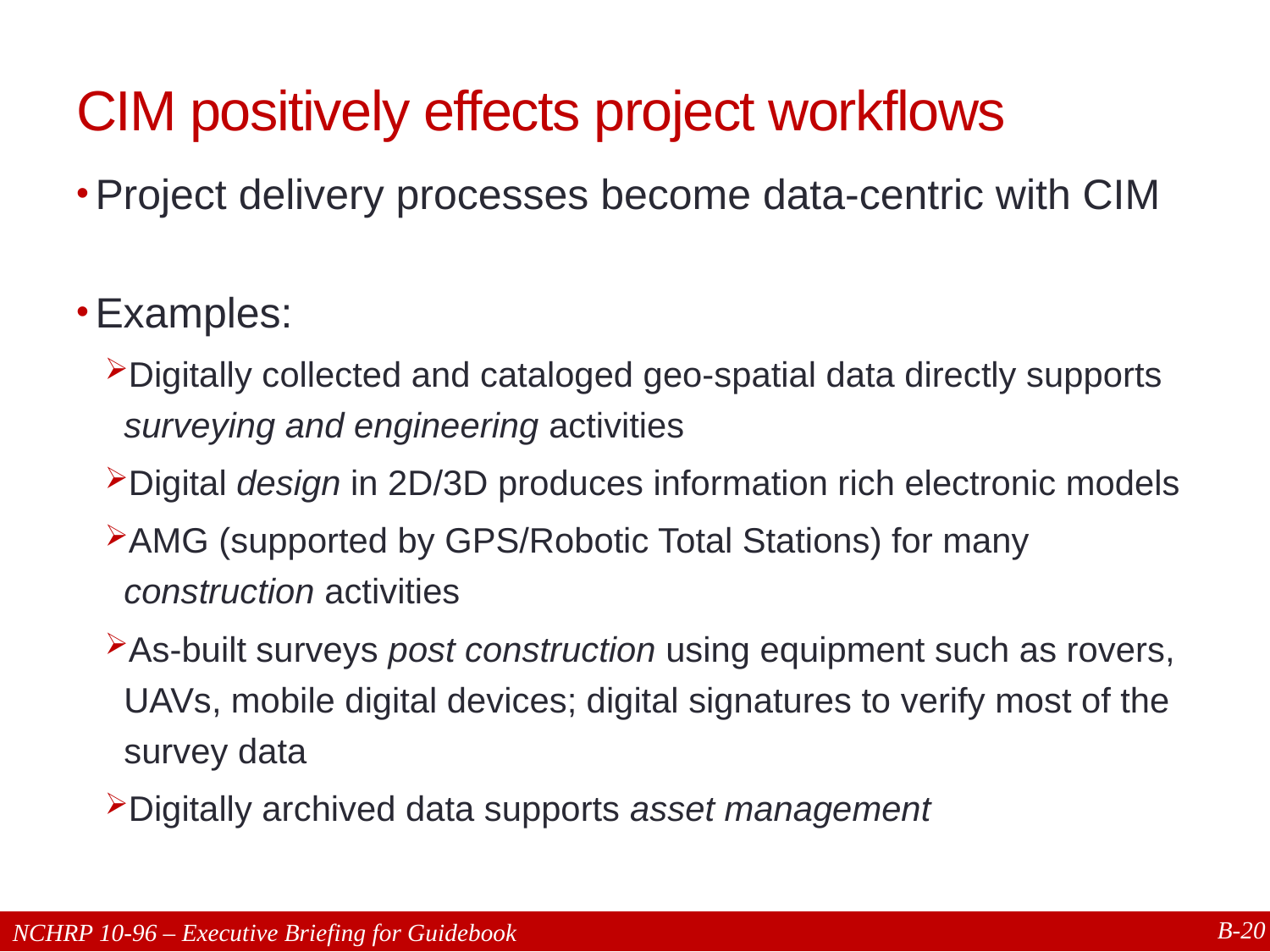

# CIM positively effects project workflows
Project delivery processes become data-centric with CIM

Examples:
Digitally collected and cataloged geo-spatial data directly supports surveying and engineering activities
Digital design in 2D/3D produces information rich electronic models
AMG (supported by GPS/Robotic Total Stations) for many construction activities
As-built surveys post construction using equipment such as rovers, UAVs, mobile digital devices; digital signatures to verify most of the survey data
Digitally archived data supports asset management

20